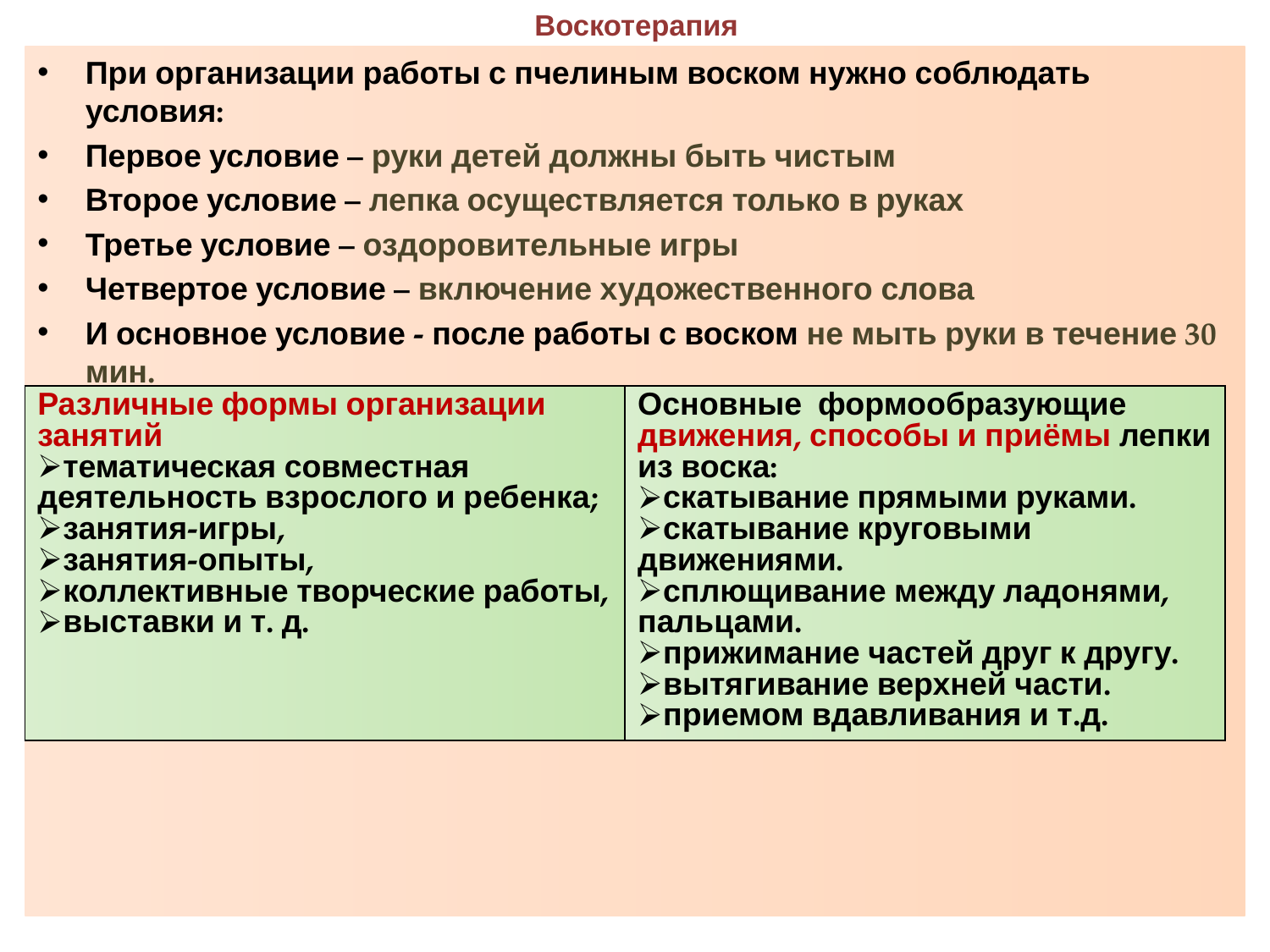

# Воскотерапия
При организации работы с пчелиным воском нужно соблюдать условия:
Первое условие – руки детей должны быть чистым
Второе условие – лепка осуществляется только в руках
Третье условие – оздоровительные игры
Четвертое условие – включение художественного слова
И основное условие - после работы с воском не мыть руки в течение 30 мин.
| Различные формы организации занятий тематическая совместная деятельность взрослого и ребенка; занятия-игры, занятия-опыты, коллективные творческие работы, выставки и т. д. | Основные формообразующие движения, способы и приёмы лепки из воска: скатывание прямыми руками. скатывание круговыми движениями. сплющивание между ладонями, пальцами. прижимание частей друг к другу. вытягивание верхней части. приемом вдавливания и т.д. |
| --- | --- |